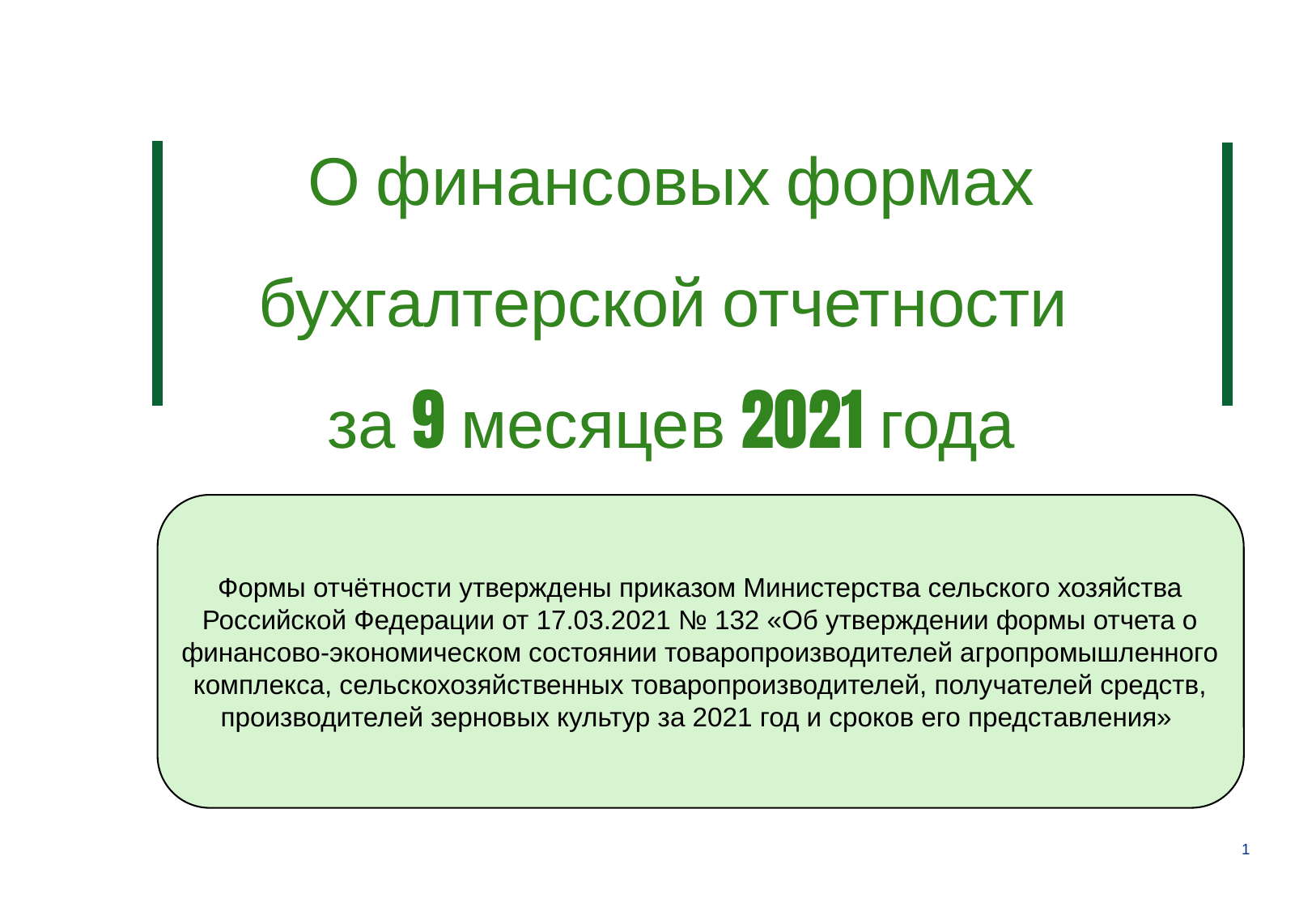

# О финансовых формах бухгалтерской отчетности за 9 месяцев 2021 года

Формы отчётности утверждены приказом Министерства сельского хозяйства Российской Федерации от 17.03.2021 № 132 «Об утверждении формы отчета о финансово-экономическом состоянии товаропроизводителей агропромышленного комплекса, сельскохозяйственных товаропроизводителей, получателей средств, производителей зерновых культур за 2021 год и сроков его представления»